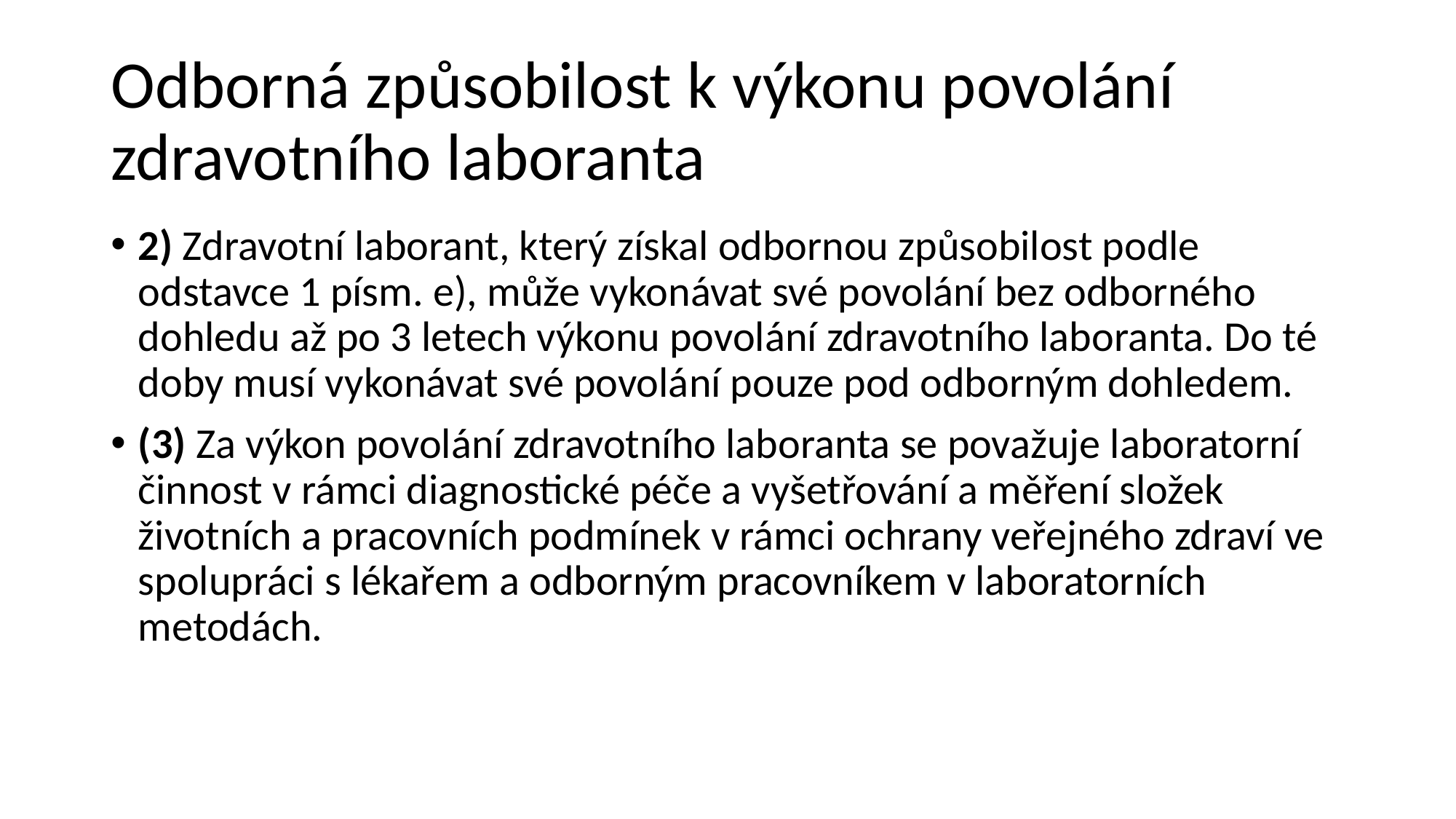

# Odborná způsobilost k výkonu povolání zdravotního laboranta
2) Zdravotní laborant, který získal odbornou způsobilost podle odstavce 1 písm. e), může vykonávat své povolání bez odborného dohledu až po 3 letech výkonu povolání zdravotního laboranta. Do té doby musí vykonávat své povolání pouze pod odborným dohledem.
(3) Za výkon povolání zdravotního laboranta se považuje laboratorní činnost v rámci diagnostické péče a vyšetřování a měření složek životních a pracovních podmínek v rámci ochrany veřejného zdraví ve spolupráci s lékařem a odborným pracovníkem v laboratorních metodách.